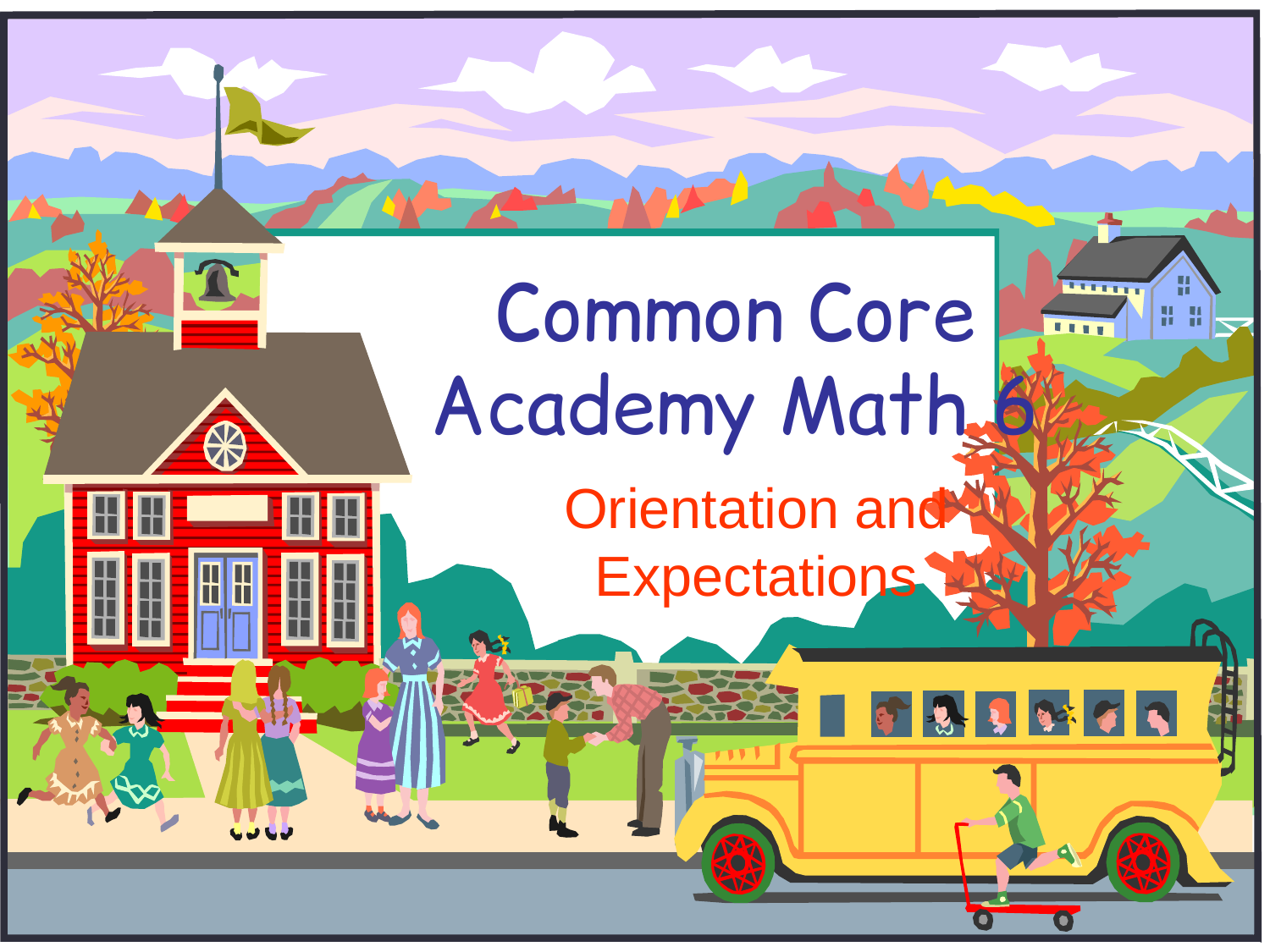

# Common Core Academy Math 6
Orientation and Expectations